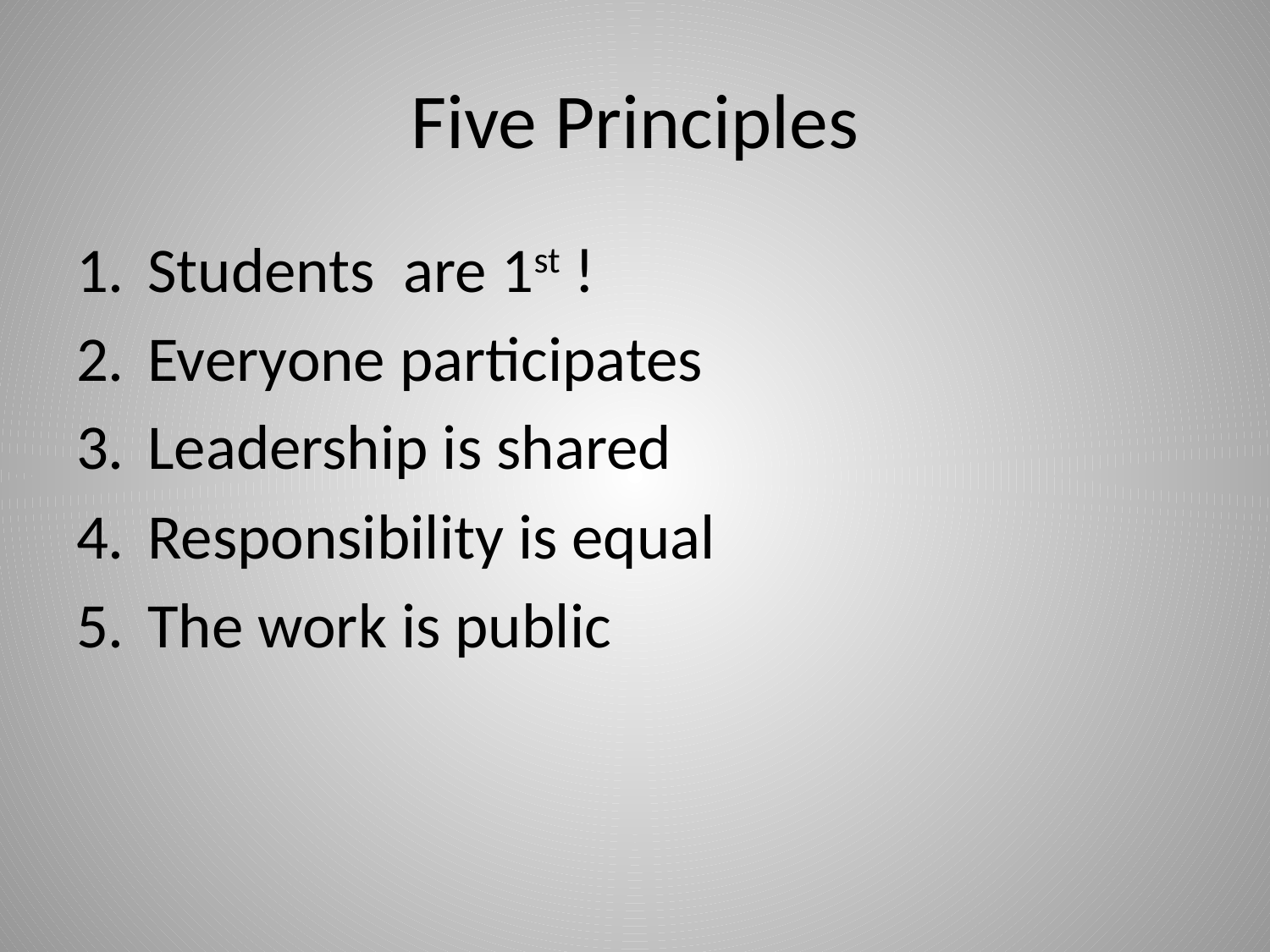

# Five Principles
Students  are 1st !
Everyone participates
Leadership is shared
Responsibility is equal
The work is public